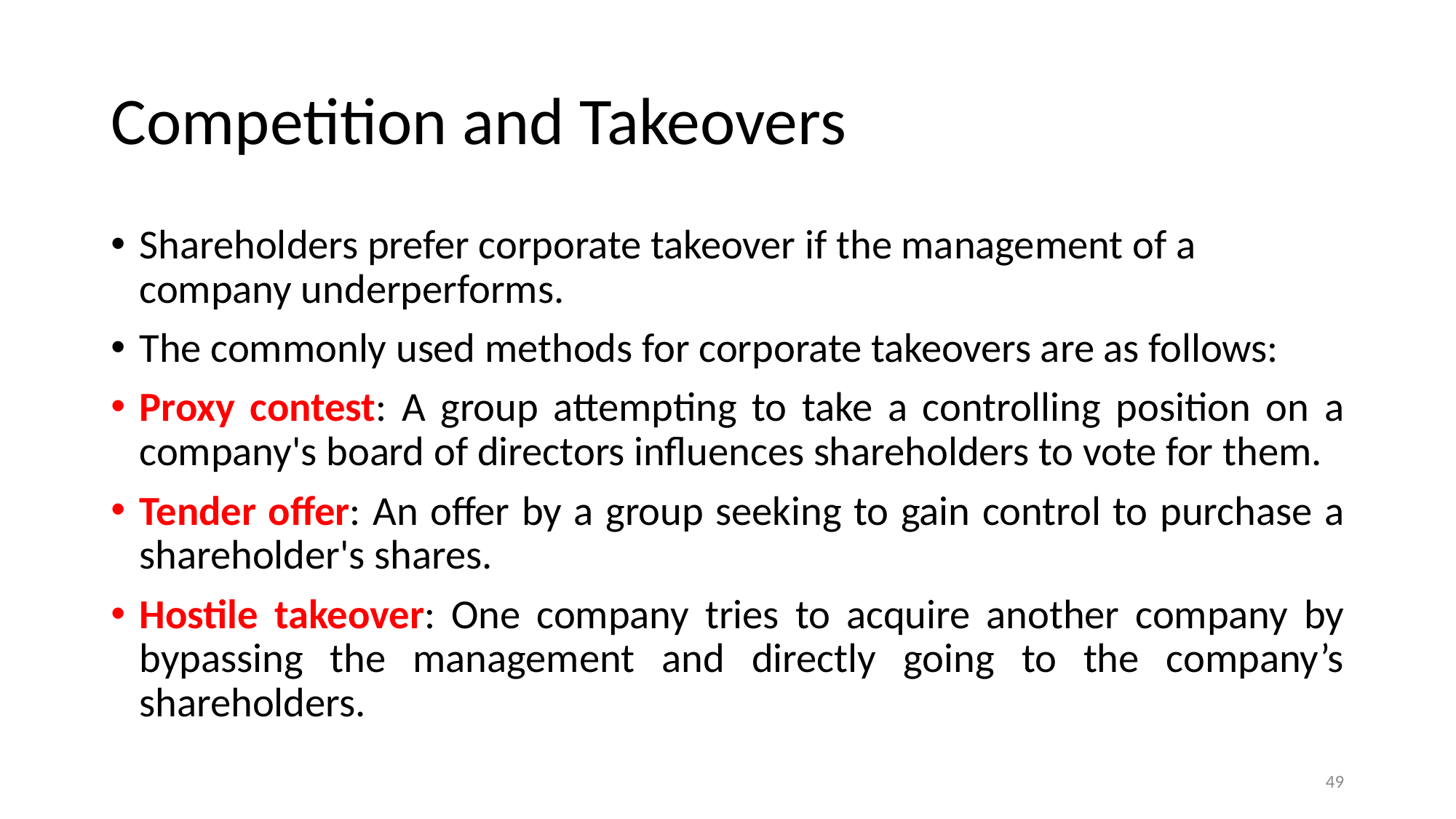

# Competition and Takeovers
Shareholders prefer corporate takeover if the management of a company underperforms.
The commonly used methods for corporate takeovers are as follows:
Proxy contest: A group attempting to take a controlling position on a company's board of directors influences shareholders to vote for them.
Tender offer: An offer by a group seeking to gain control to purchase a shareholder's shares.
Hostile takeover: One company tries to acquire another company by bypassing the management and directly going to the company’s shareholders.
49